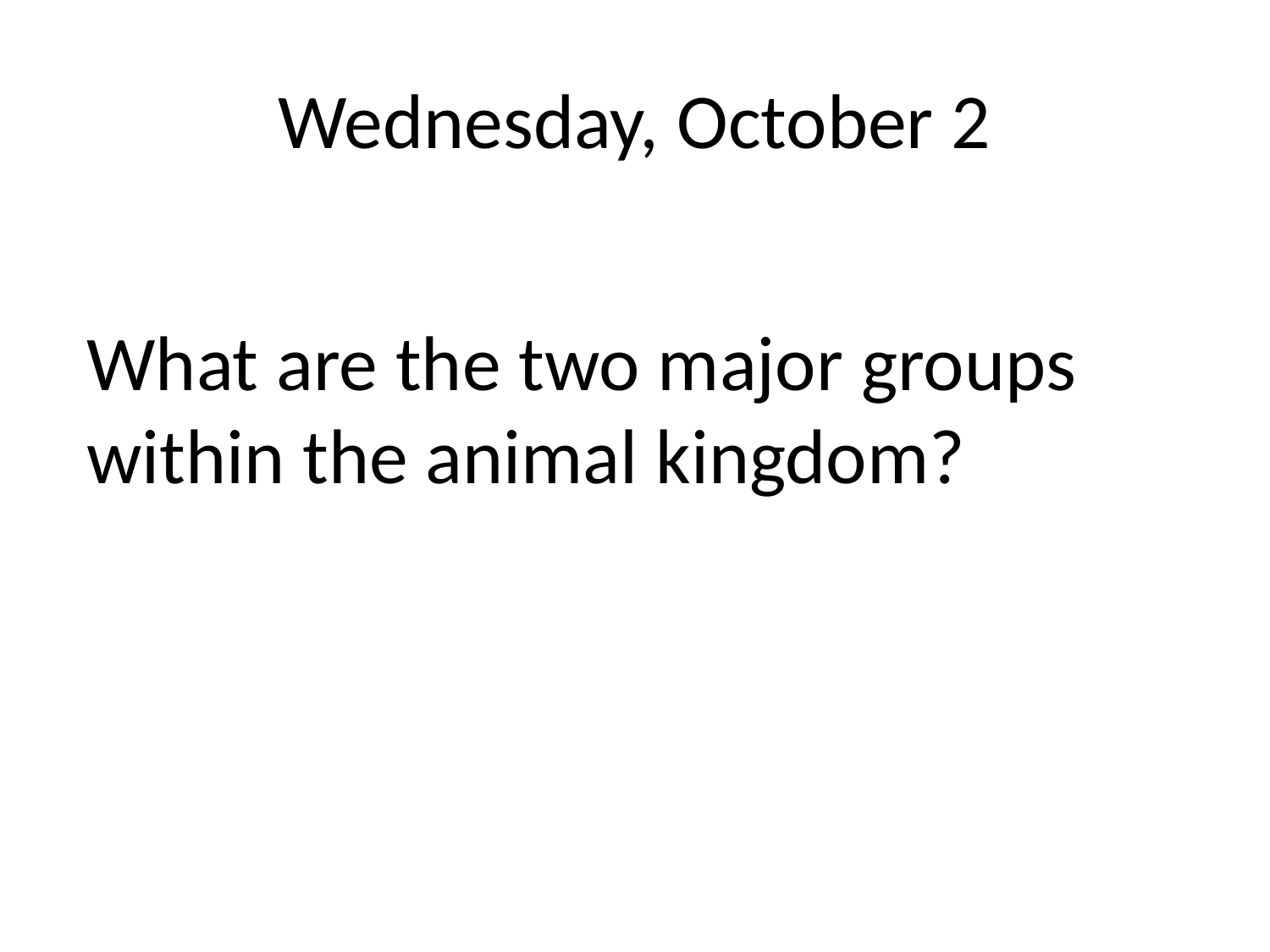

# Wednesday, October 2
What are the two major groups within the animal kingdom?